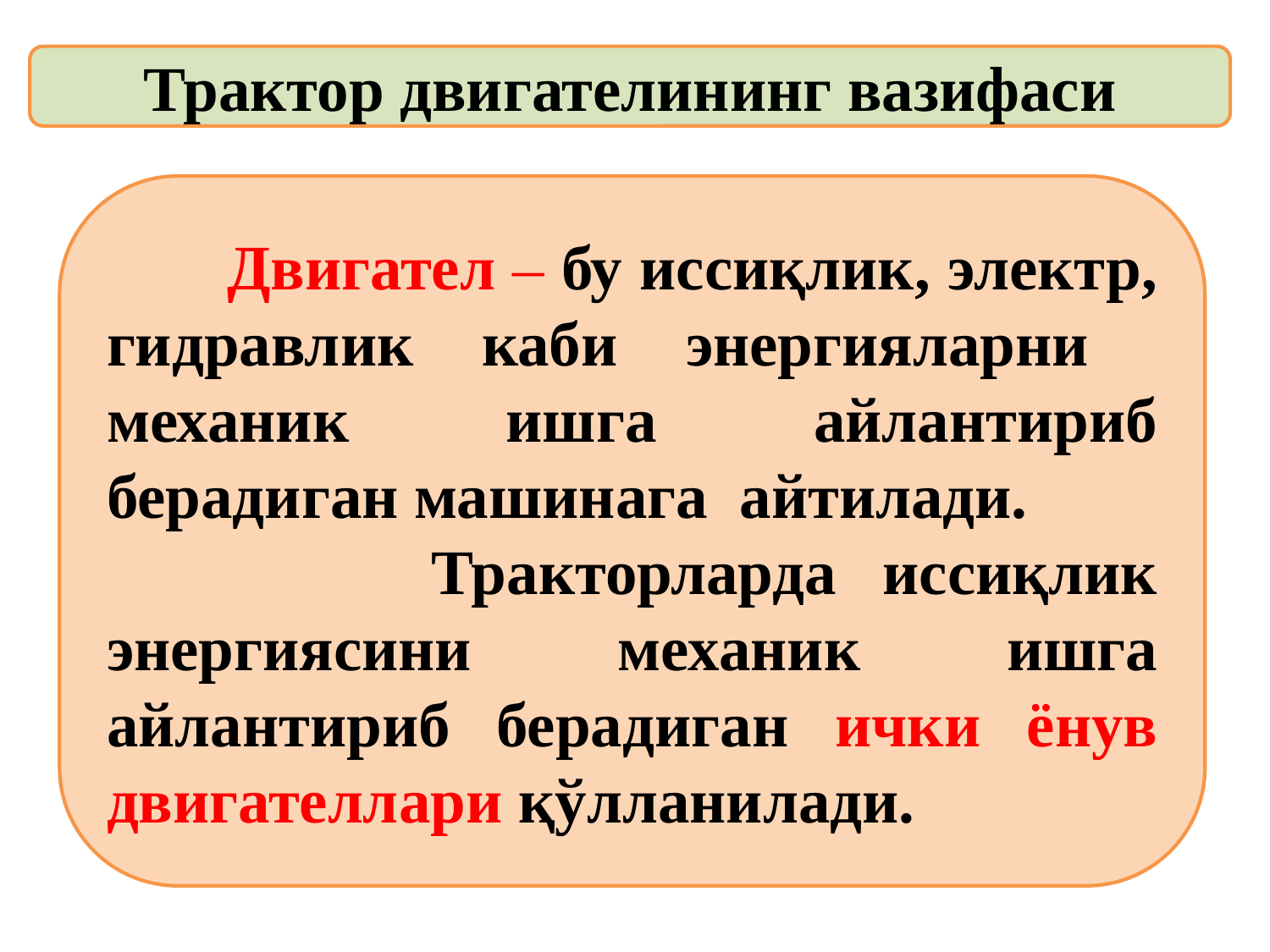

Трактор двигателининг вазифаси
       Двигател – бу иссиқлик, электр, гидравлик каби энергияларни  механик ишга айлантириб берадиган машинага  айтилади.
       Тракторларда иссиқлик энергиясини механик ишга айлантириб берадиган ички ёнув двигателлари қўлланилади.